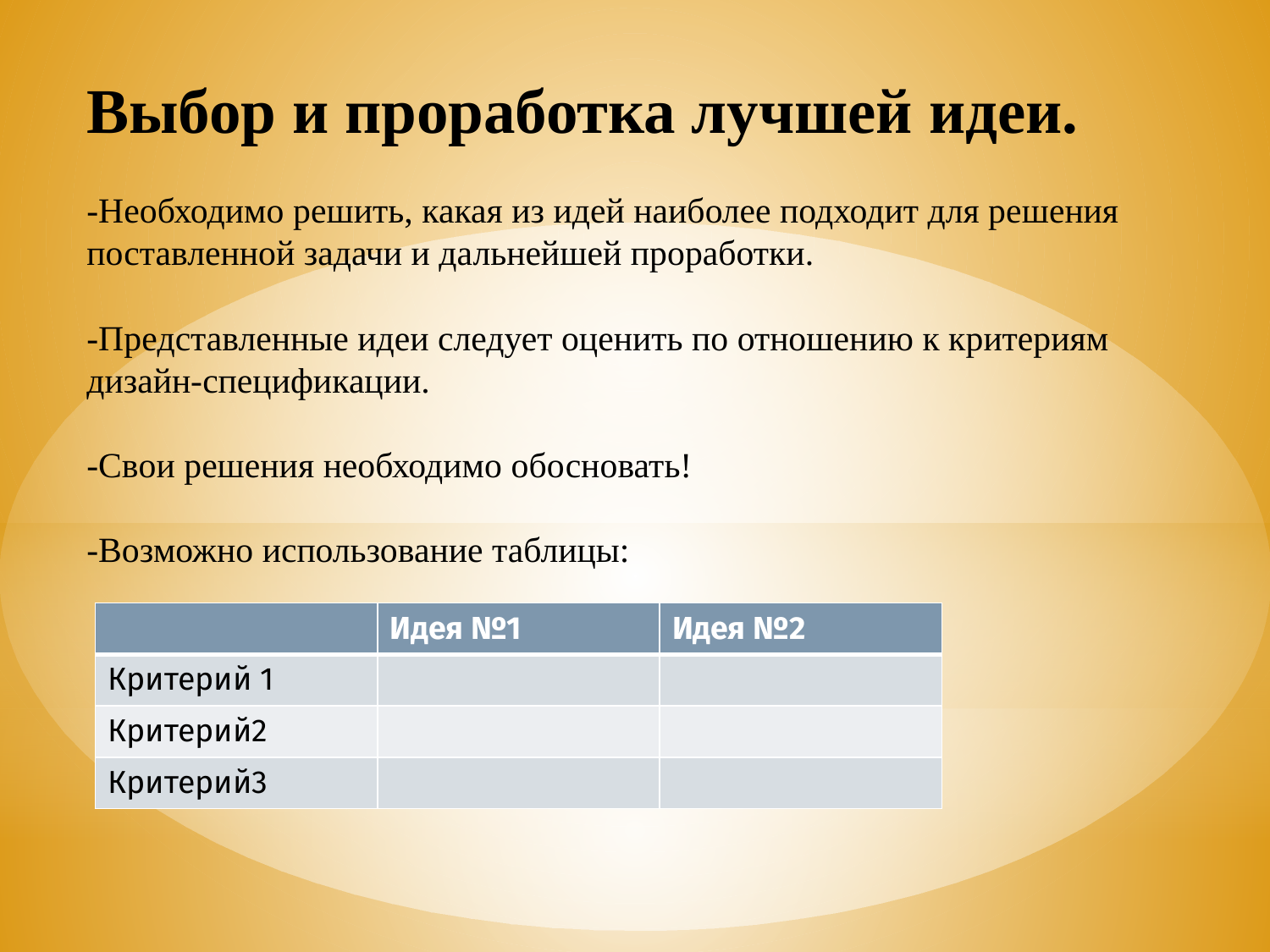

Выбор и проработка лучшей идеи.

-Необходимо решить, какая из идей наиболее подходит для решения поставленной задачи и дальнейшей проработки.

-Представленные идеи следует оценить по отношению к критериям дизайн-спецификации.

-Свои решения необходимо обосновать!

-Возможно использование таблицы:

|  | Идея №1 | Идея №2 |
| --- | --- | --- |
| Критерий 1 |  |  |
| Критерий2 |  |  |
| Критерий3 |  |  |